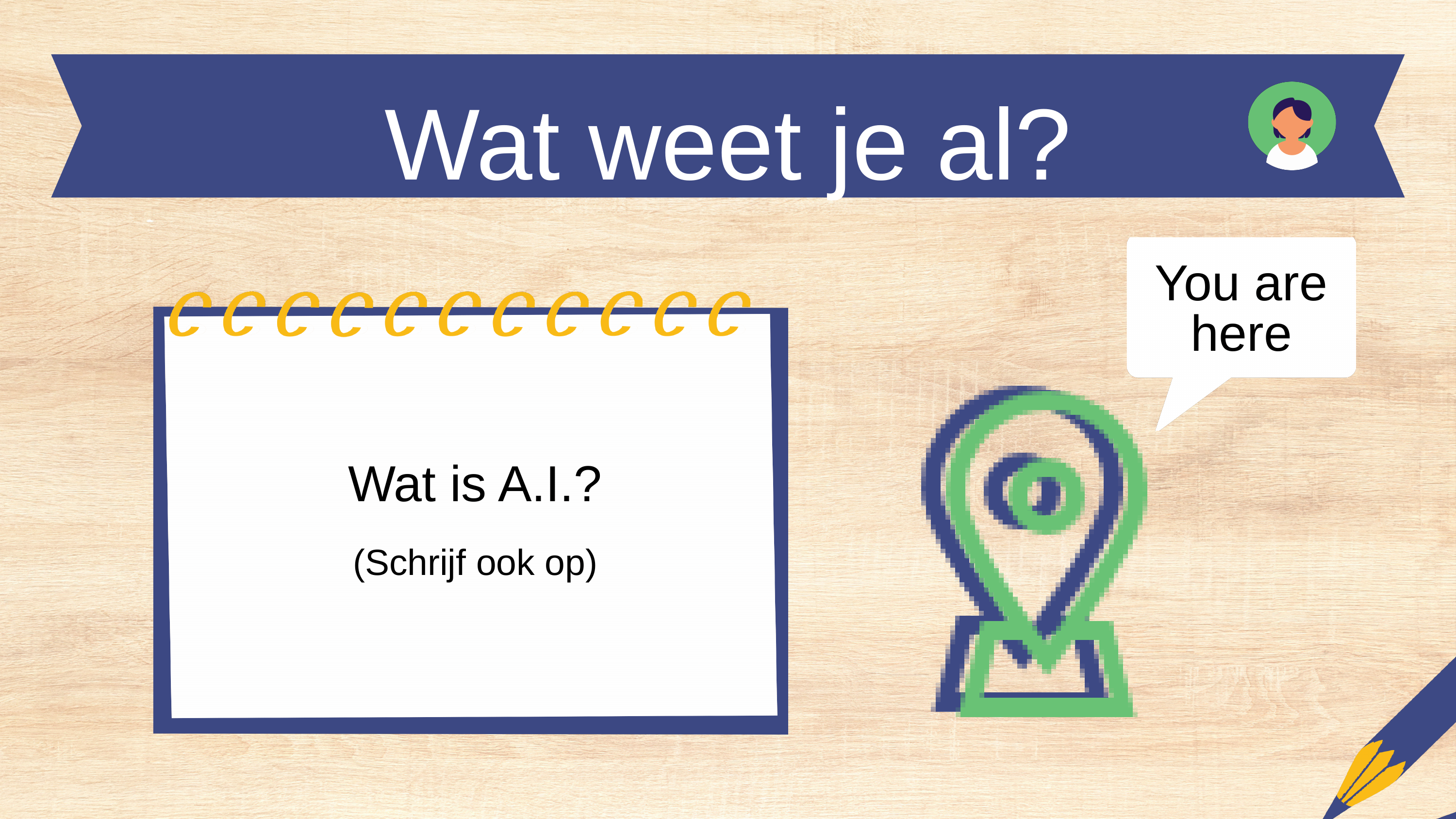

Wat weet je al?

You are here

Wat is A.I.?
(Schrijf ook op)